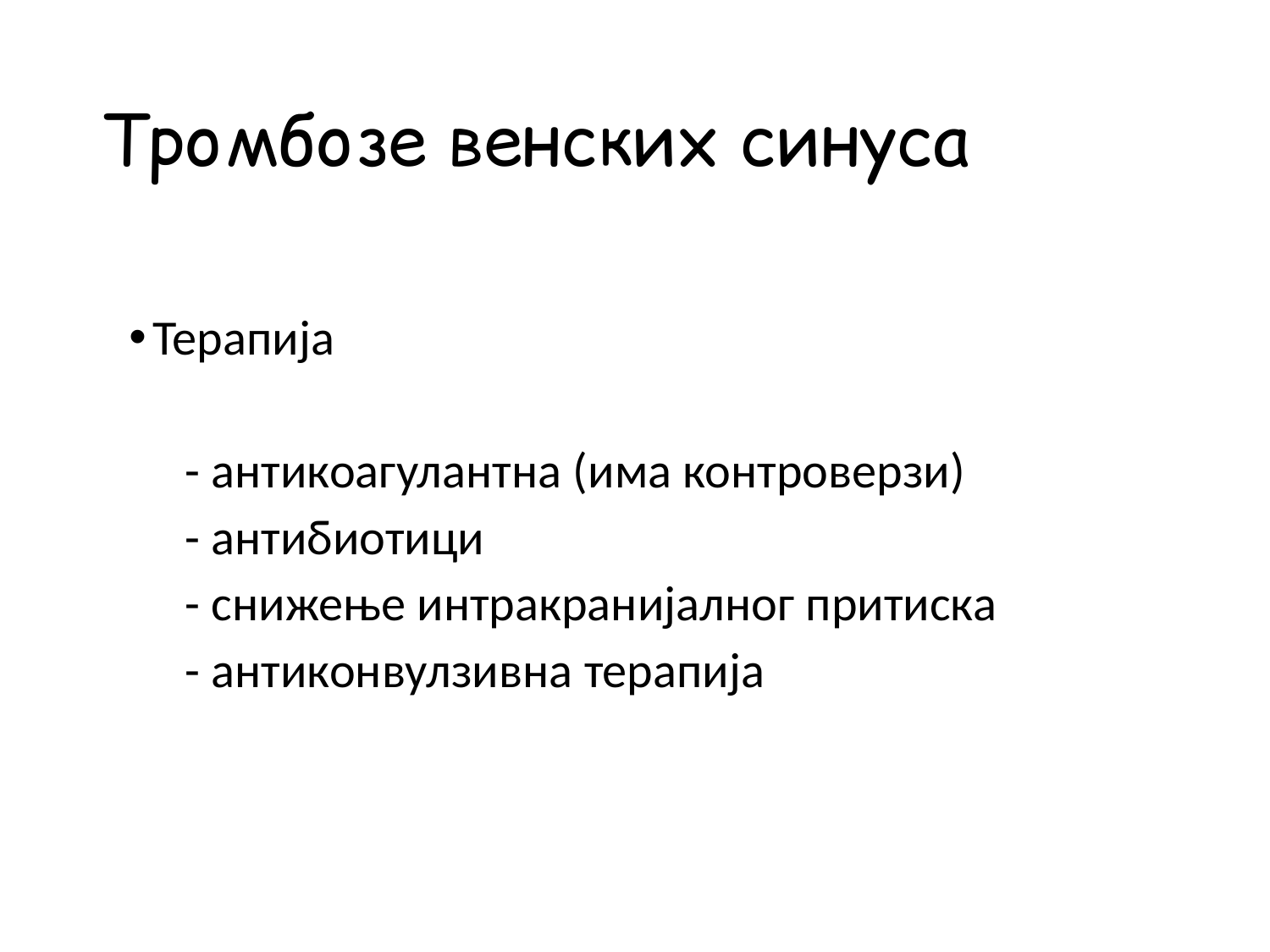

# Тромбозе венских синуса
Терапија

     - антикоагулантна (има контроверзи)
     - антибиотици
     - снижење интракранијалног притиска
     - антиконвулзивна терапија